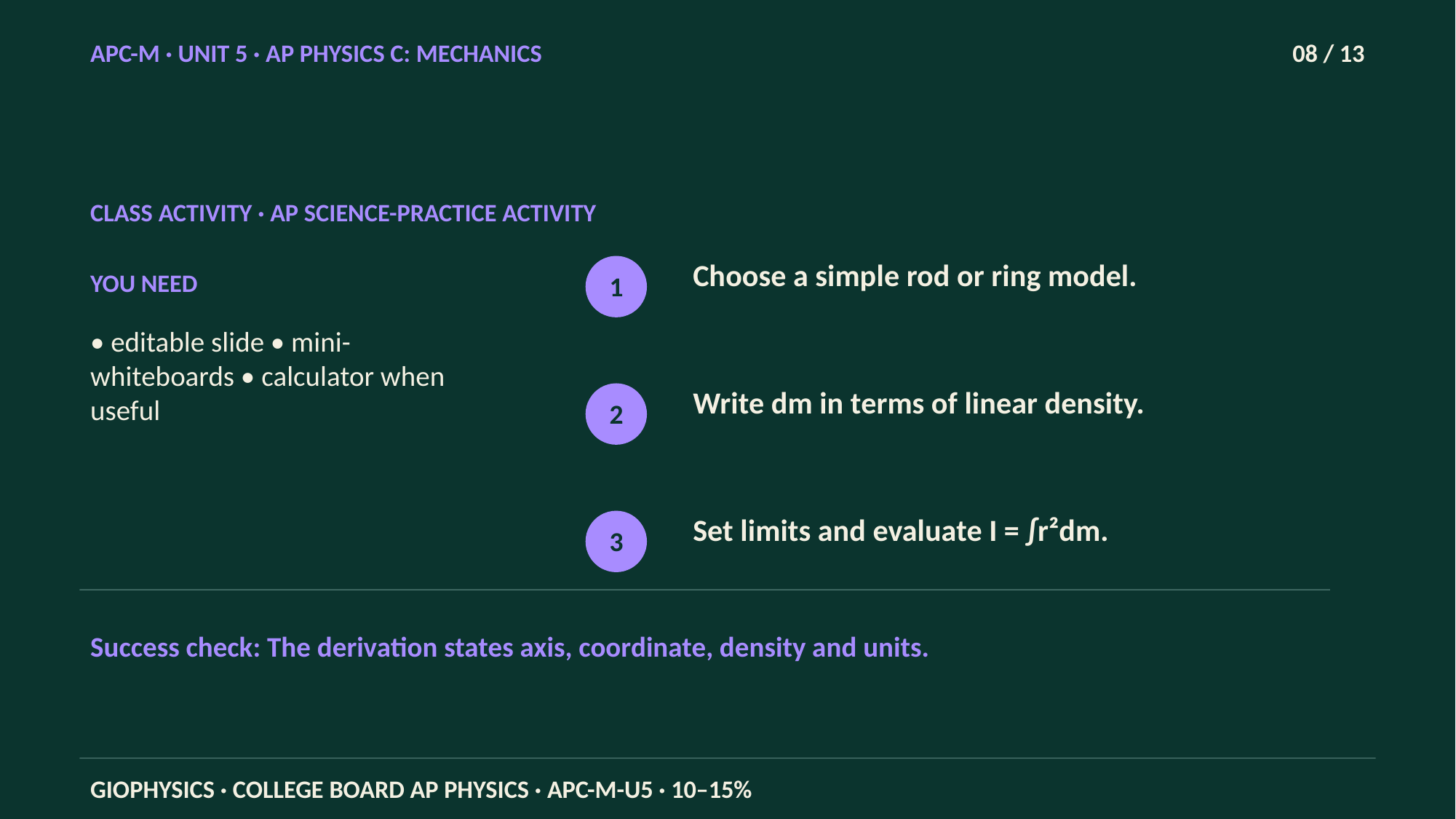

APC-M · UNIT 5 · AP PHYSICS C: MECHANICS
08 / 13

CLASS ACTIVITY · AP SCIENCE-PRACTICE ACTIVITY
Choose a simple rod or ring model.

YOU NEED
1
• editable slide • mini-whiteboards • calculator when useful
Write dm in terms of linear density.

2
Set limits and evaluate I = ∫r²dm.

3

Success check: The derivation states axis, coordinate, density and units.

GIOPHYSICS · COLLEGE BOARD AP PHYSICS · APC-M-U5 · 10–15%